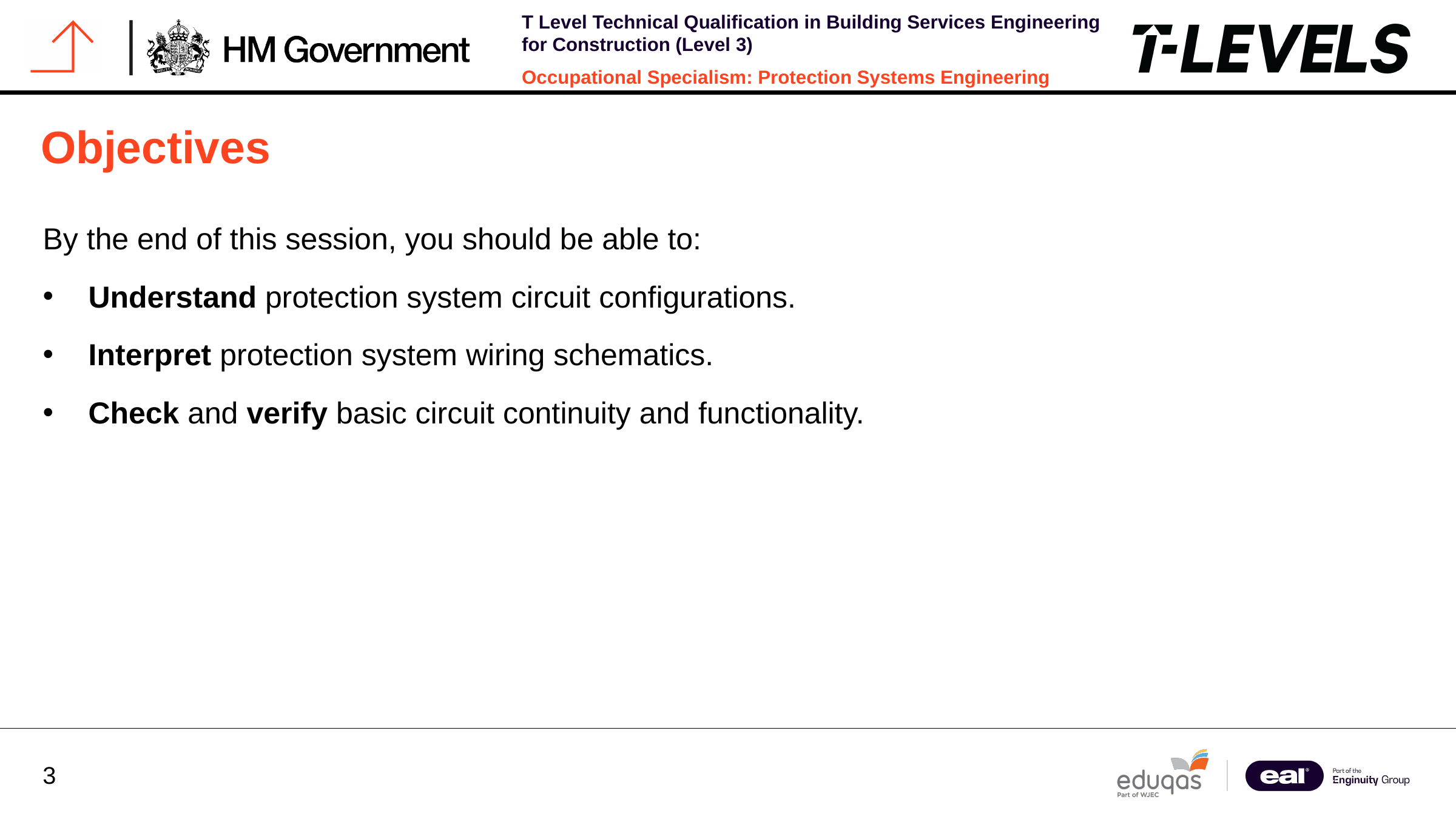

# Objectives
By the end of this session, you should be able to:
Understand protection system circuit configurations.
Interpret protection system wiring schematics.
Check and verify basic circuit continuity and functionality.